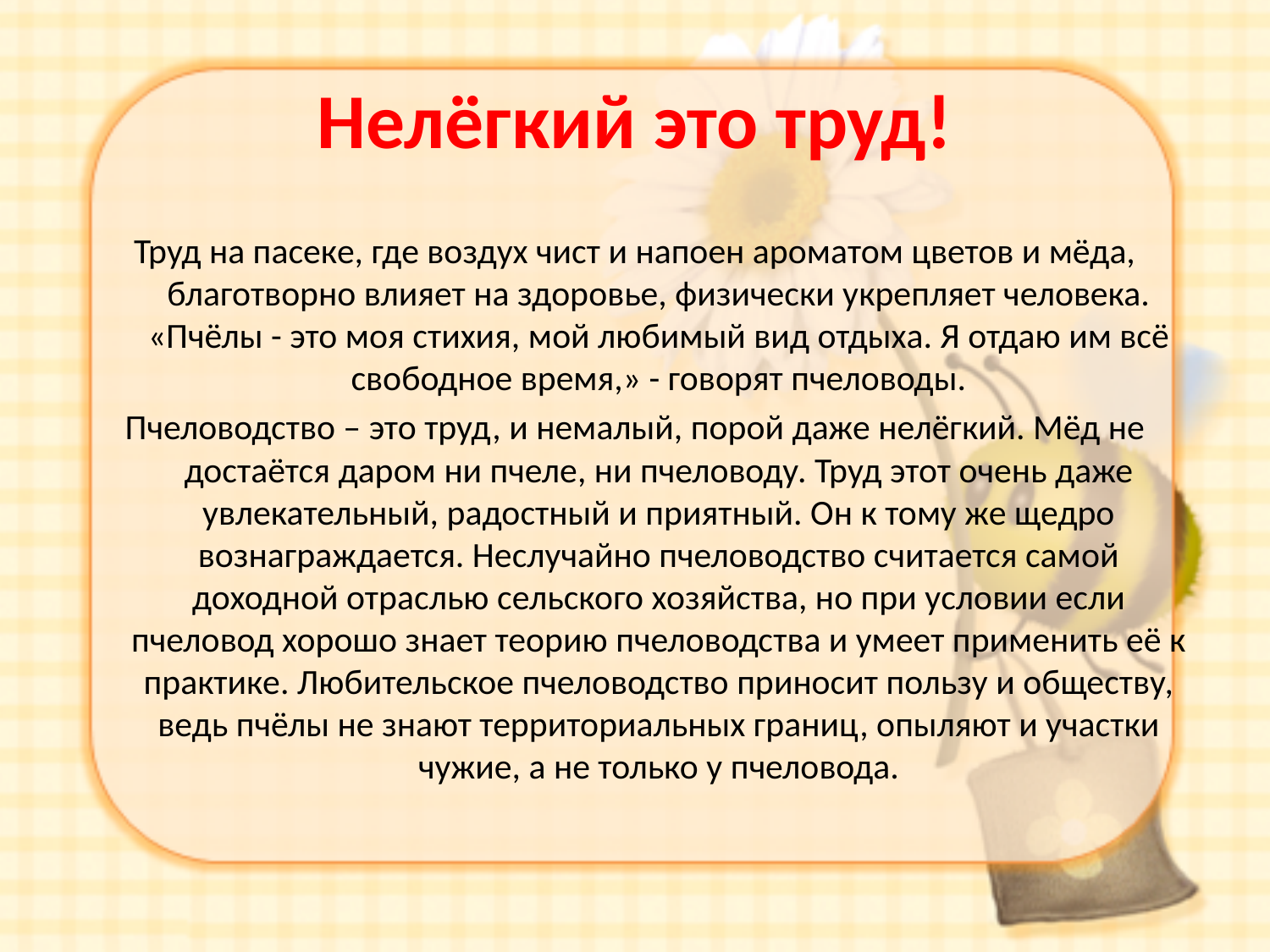

# Нелёгкий это труд!
Труд на пасеке, где воздух чист и напоен ароматом цветов и мёда, благотворно влияет на здоровье, физически укрепляет человека. «Пчёлы - это моя стихия, мой любимый вид отдыха. Я отдаю им всё свободное время,» - говорят пчеловоды.
Пчеловодство – это труд, и немалый, порой даже нелёгкий. Мёд не достаётся даром ни пчеле, ни пчеловоду. Труд этот очень даже увлекательный, радостный и приятный. Он к тому же щедро вознаграждается. Неслучайно пчеловодство считается самой доходной отраслью сельского хозяйства, но при условии если пчеловод хорошо знает теорию пчеловодства и умеет применить её к практике. Любительское пчеловодство приносит пользу и обществу, ведь пчёлы не знают территориальных границ, опыляют и участки чужие, а не только у пчеловода.